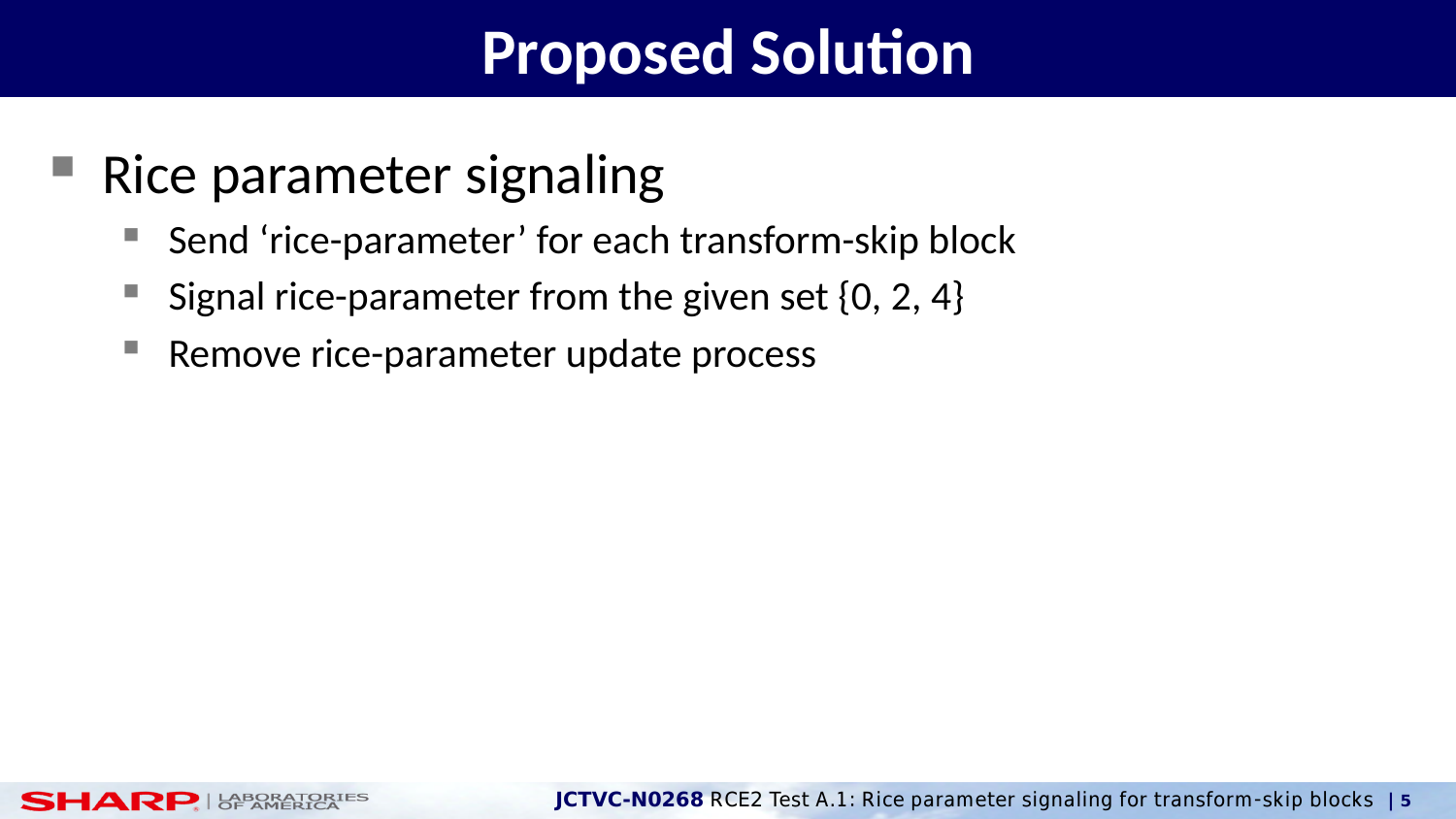

# Proposed Solution
Rice parameter signaling
Send ‘rice-parameter’ for each transform-skip block
Signal rice-parameter from the given set {0, 2, 4}
Remove rice-parameter update process